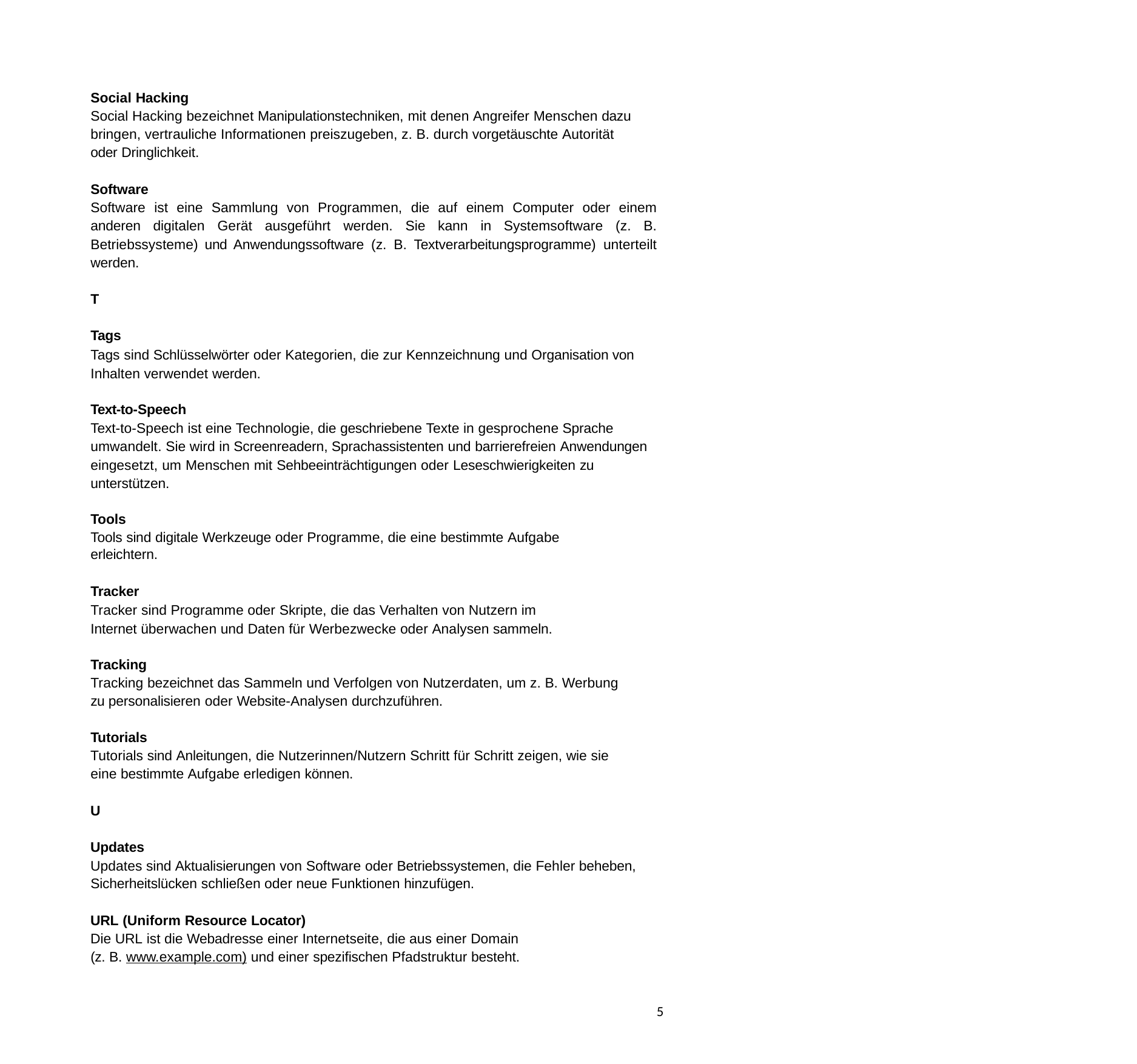

Social Hacking
Social Hacking bezeichnet Manipulationstechniken, mit denen Angreifer Menschen dazu bringen, vertrauliche Informationen preiszugeben, z. B. durch vorgetäuschte Autorität oder Dringlichkeit.

Software
Software ist eine Sammlung von Programmen, die auf einem Computer oder einem anderen digitalen Gerät ausgeführt werden. Sie kann in Systemsoftware (z. B. Betriebssysteme) und Anwendungssoftware (z. B. Textverarbeitungsprogramme) unterteilt werden.

T

Tags
Tags sind Schlüsselwörter oder Kategorien, die zur Kennzeichnung und Organisation von Inhalten verwendet werden.

Text-to-Speech
Text-to-Speech ist eine Technologie, die geschriebene Texte in gesprochene Sprache umwandelt. Sie wird in Screenreadern, Sprachassistenten und barrierefreien Anwendungen
eingesetzt, um Menschen mit Sehbeeinträchtigungen oder Leseschwierigkeiten zu unterstützen.

Tools
Tools sind digitale Werkzeuge oder Programme, die eine bestimmte Aufgabe erleichtern.

Tracker
Tracker sind Programme oder Skripte, die das Verhalten von Nutzern im Internet überwachen und Daten für Werbezwecke oder Analysen sammeln.

Tracking
Tracking bezeichnet das Sammeln und Verfolgen von Nutzerdaten, um z. B. Werbung zu personalisieren oder Website-Analysen durchzuführen.

Tutorials
Tutorials sind Anleitungen, die Nutzerinnen/Nutzern Schritt für Schritt zeigen, wie sie eine bestimmte Aufgabe erledigen können.

U

Updates
Updates sind Aktualisierungen von Software oder Betriebssystemen, die Fehler beheben, Sicherheitslücken schließen oder neue Funktionen hinzufügen.

URL (Uniform Resource Locator)
Die URL ist die Webadresse einer Internetseite, die aus einer Domain (z. B. www.example.com) und einer spezifischen Pfadstruktur besteht.

5